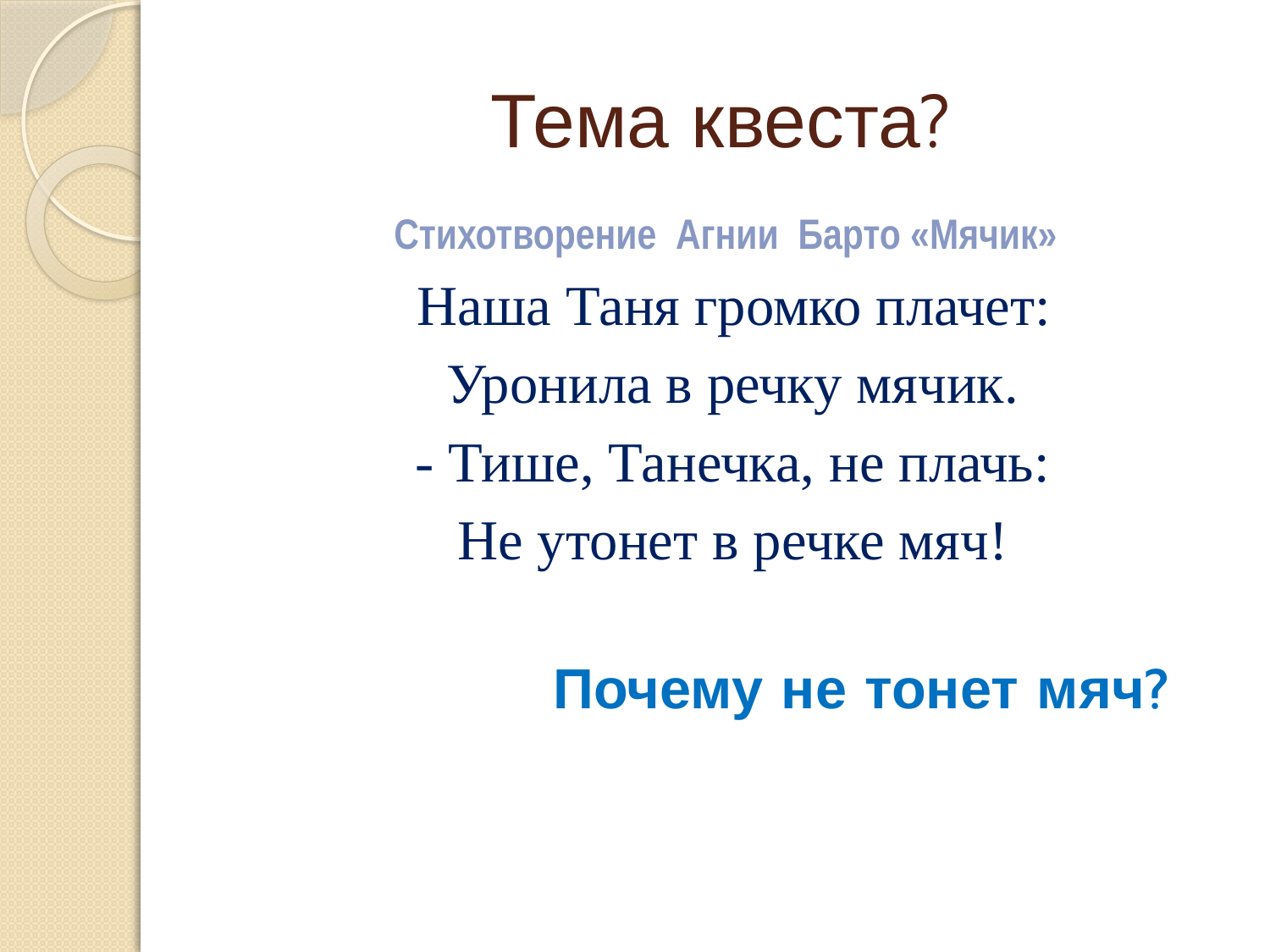

# Тема квеста?
Стихотворение  Агнии  Барто «Мячик»
 Наша Таня громко плачет:
 Уронила в речку мячик.
 - Тише, Танечка, не плачь:
 Не утонет в речке мяч!

Почему не тонет мяч?